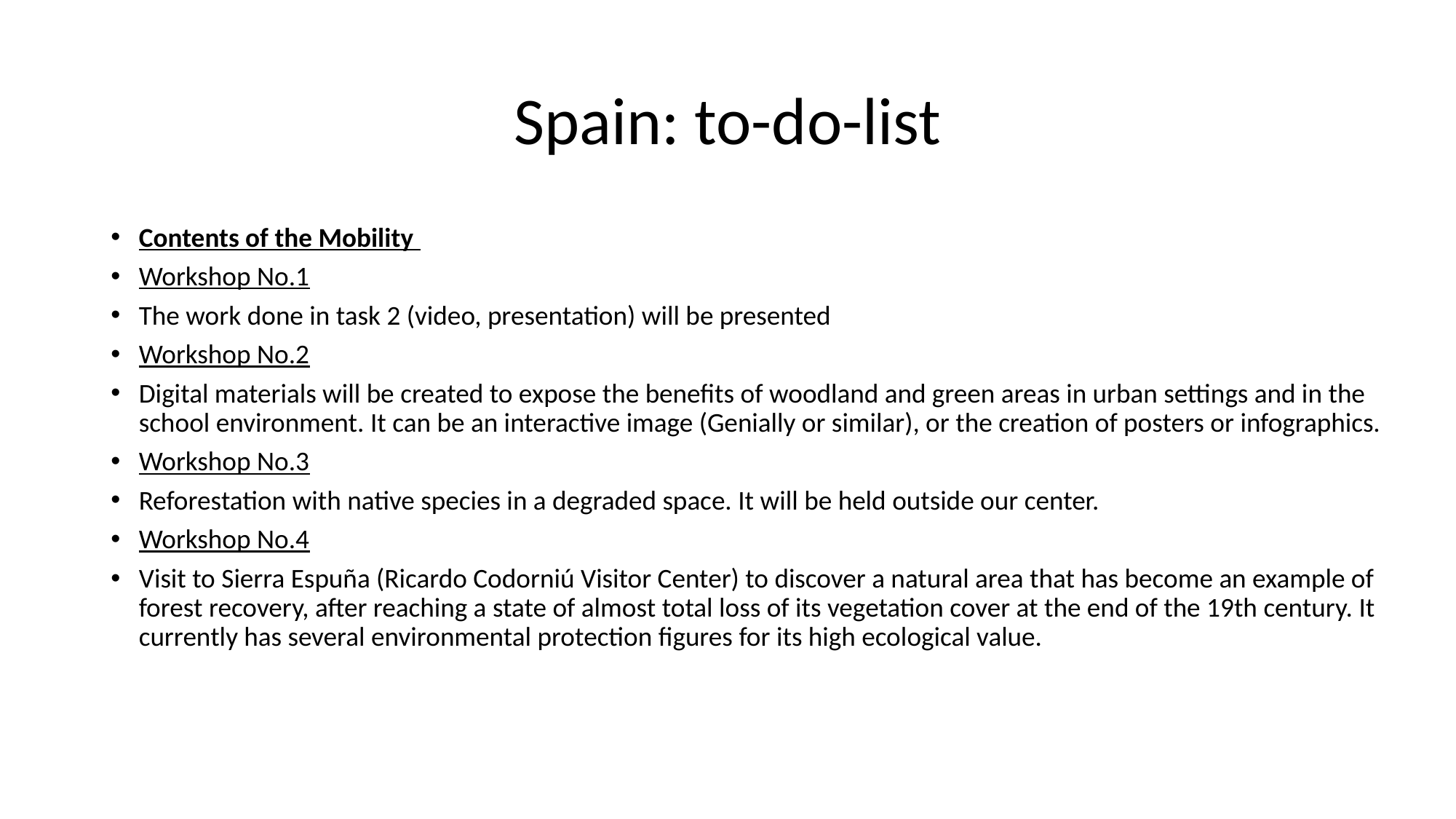

# Spain: to-do-list
Contents of the Mobility
Workshop No.1
The work done in task 2 (video, presentation) will be presented
Workshop No.2
Digital materials will be created to expose the benefits of woodland and green areas in urban settings and in the school environment. It can be an interactive image (Genially or similar), or the creation of posters or infographics.
Workshop No.3
Reforestation with native species in a degraded space. It will be held outside our center.
Workshop No.4
Visit to Sierra Espuña (Ricardo Codorniú Visitor Center) to discover a natural area that has become an example of forest recovery, after reaching a state of almost total loss of its vegetation cover at the end of the 19th century. It currently has several environmental protection figures for its high ecological value.